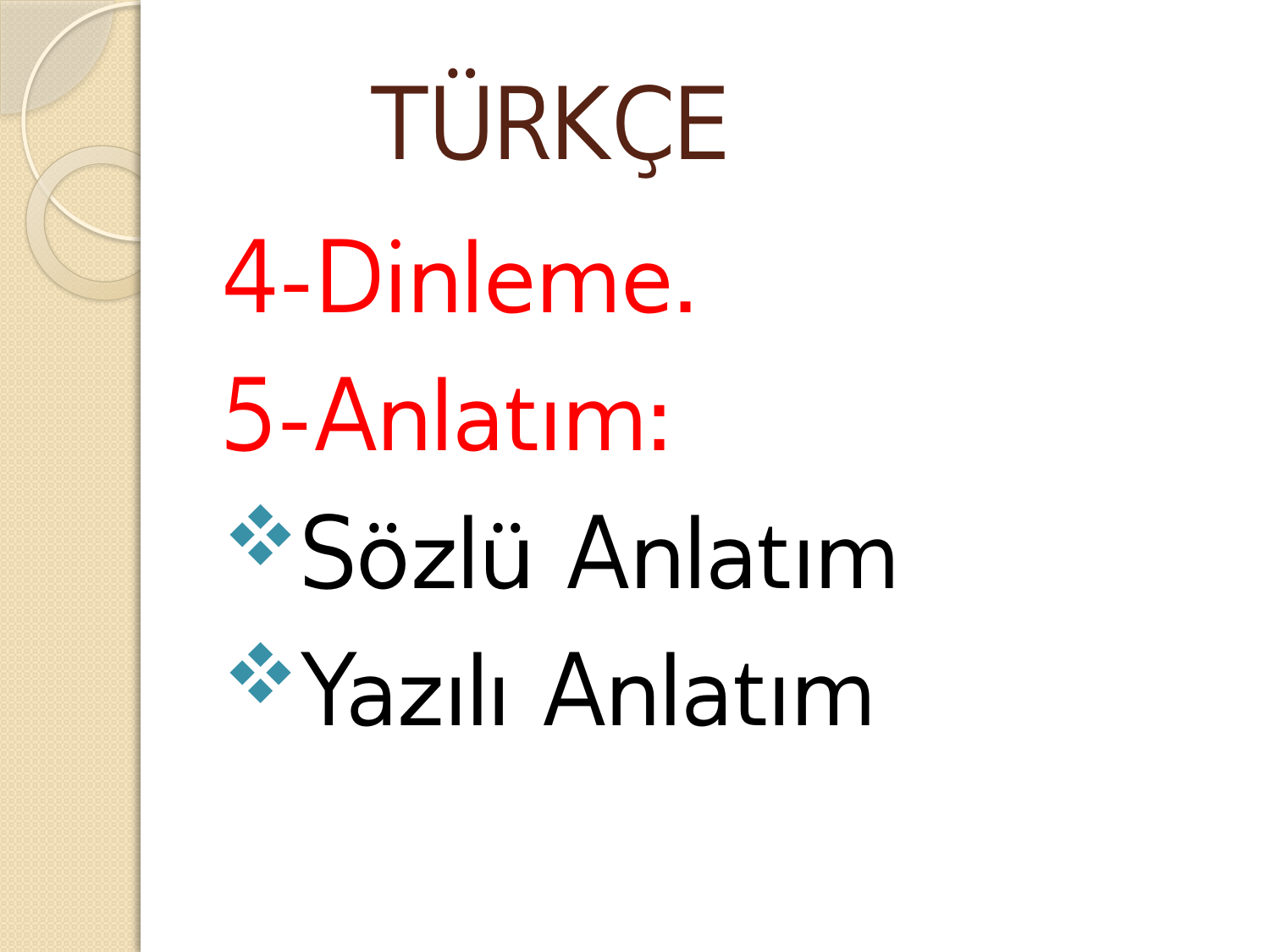

# TÜRKÇE
4-Dinleme.
5-Anlatım:
Sözlü Anlatım
Yazılı Anlatım